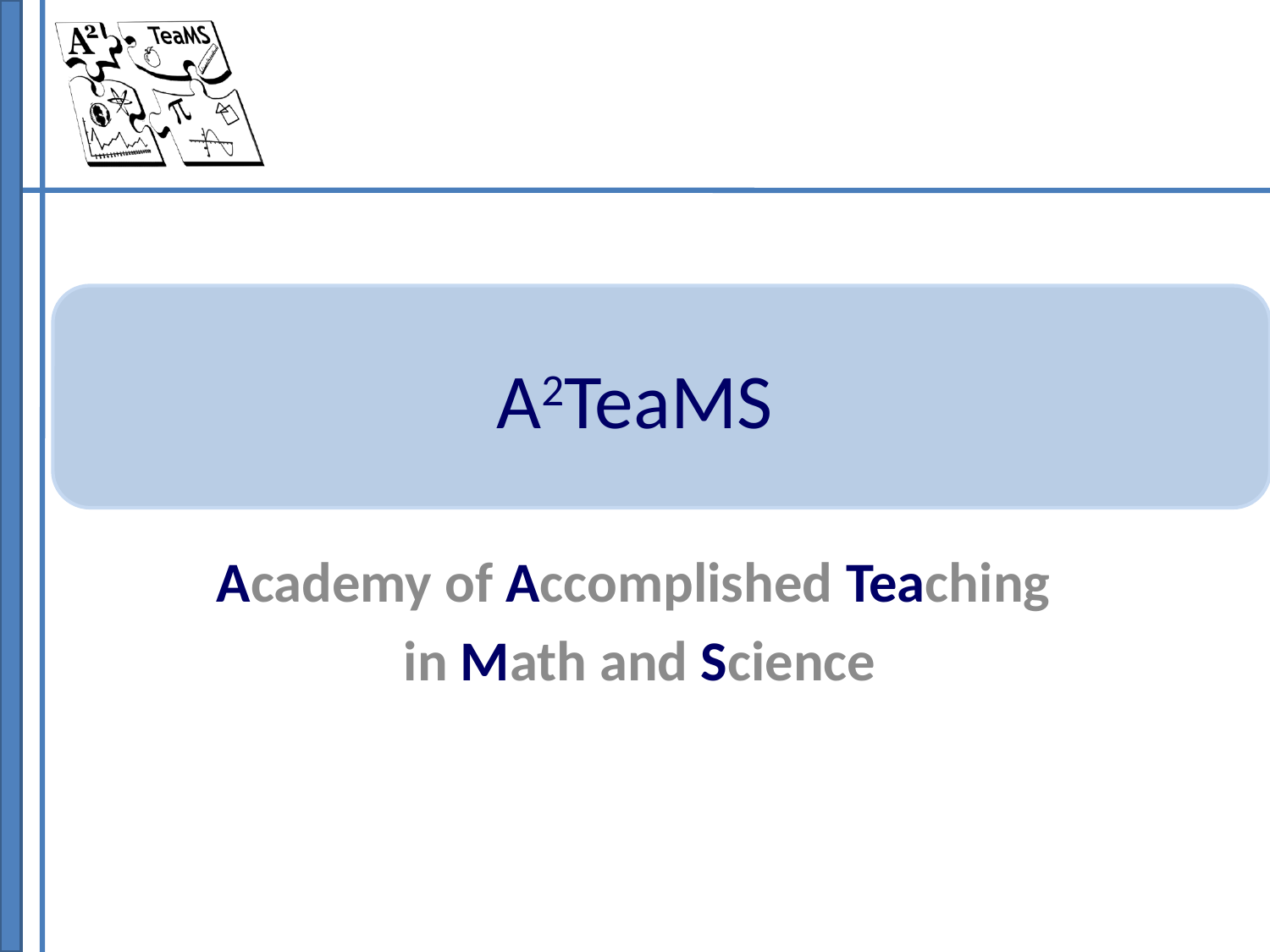

# A2TeaMS
Academy of Accomplished Teaching
in Math and Science